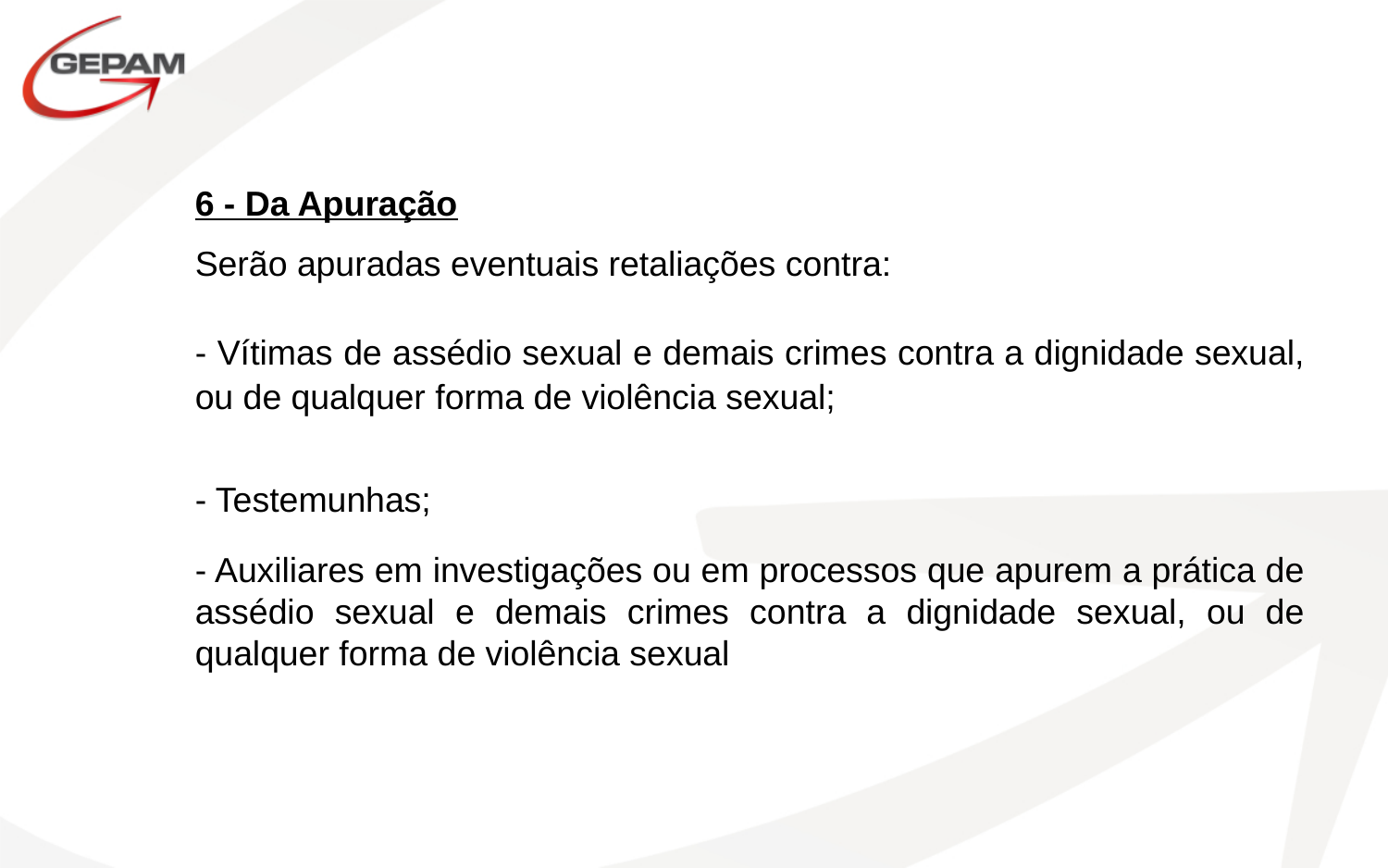

6 - Da Apuração
Serão apuradas eventuais retaliações contra:
- Vítimas de assédio sexual e demais crimes contra a dignidade sexual, ou de qualquer forma de violência sexual;
- Testemunhas;
- Auxiliares em investigações ou em processos que apurem a prática de assédio sexual e demais crimes contra a dignidade sexual, ou de qualquer forma de violência sexual